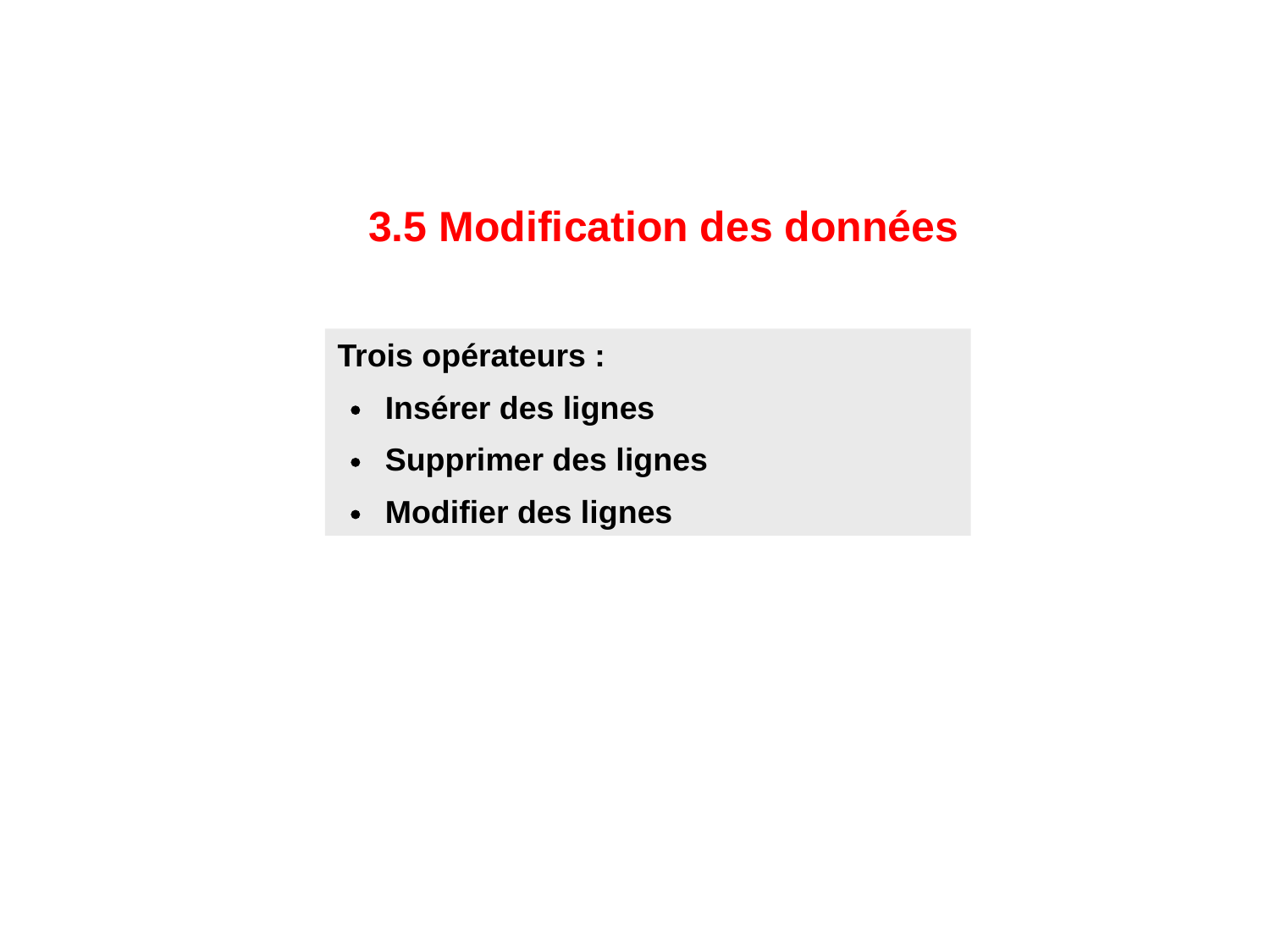

3.5 Modification des données
Trois opérateurs :
  •   Insérer des lignes
  •   Supprimer des lignes
  •   Modifier des lignes